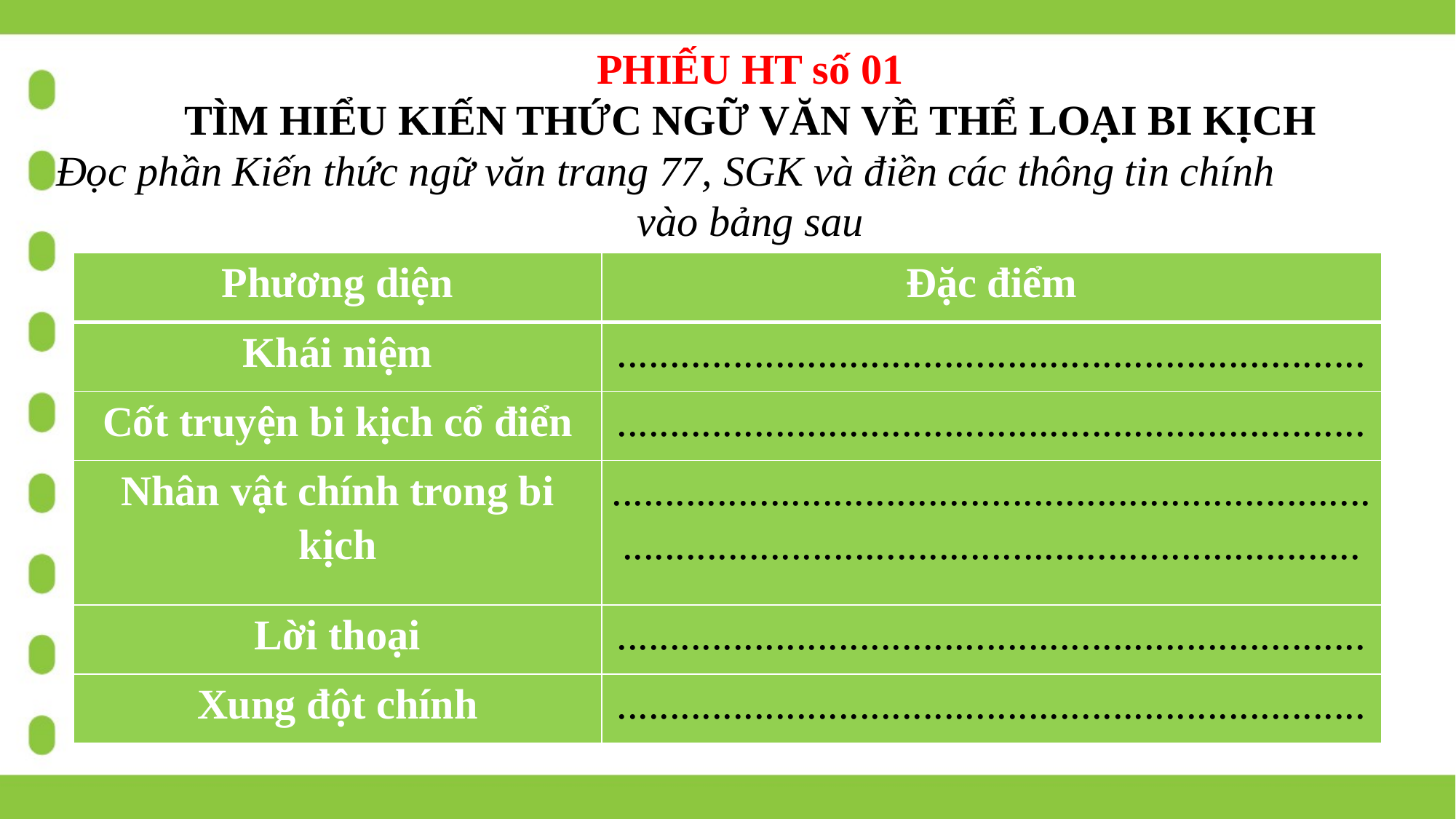

PHIẾU HT số 01
TÌM HIỂU KIẾN THỨC NGỮ VĂN VỀ THỂ LOẠI BI KỊCH
Đọc phần Kiến thức ngữ văn trang 77, SGK và điền các thông tin chính
vào bảng sau
| Phương diện | Đặc điểm |
| --- | --- |
| Khái niệm | ....................................................................... |
| Cốt truyện bi kịch cổ điển | ....................................................................... |
| Nhân vật chính trong bi kịch | .............................................................................................................................................. |
| Lời thoại | ....................................................................... |
| Xung đột chính | ....................................................................... |